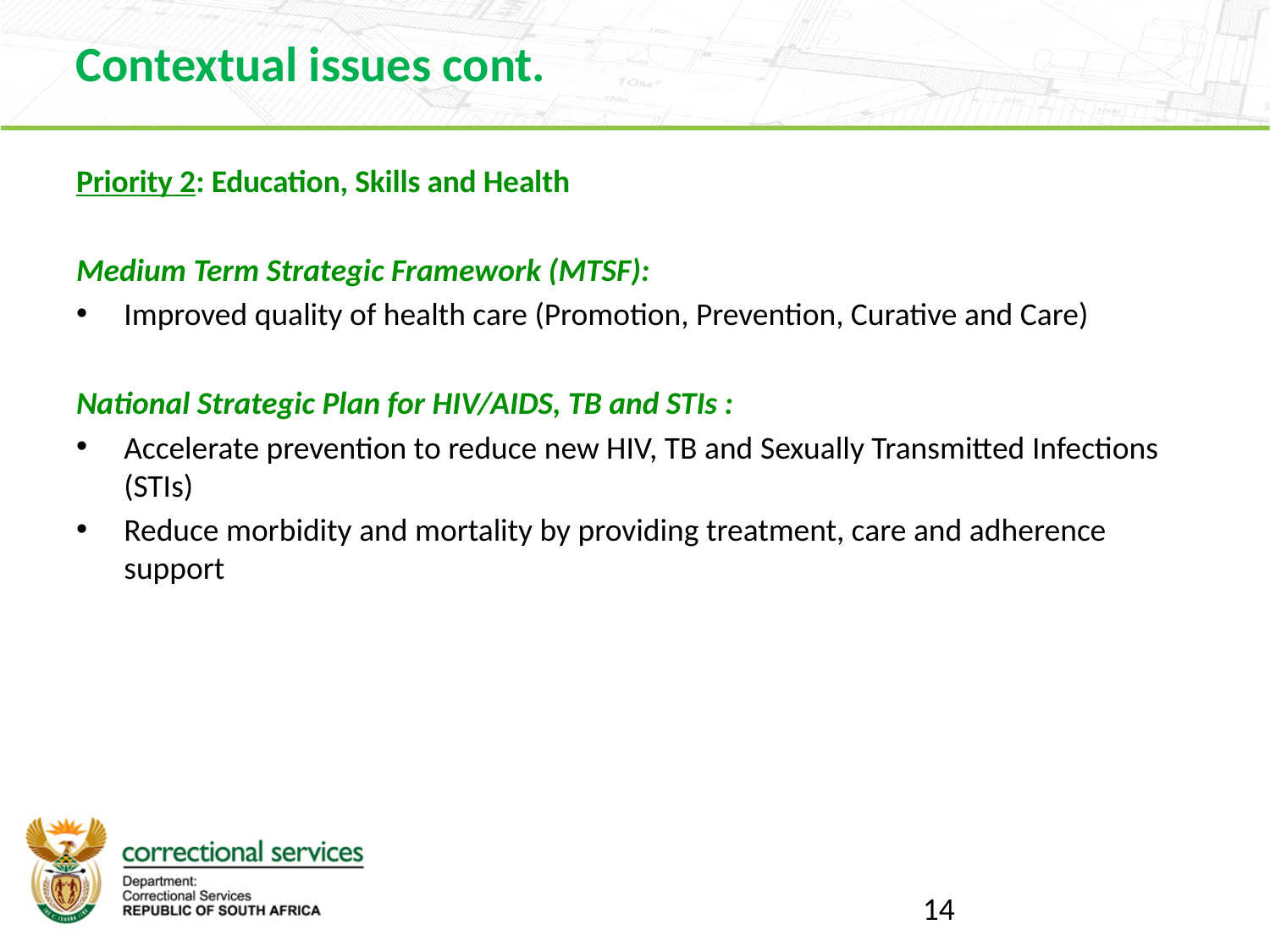

Contextual issues cont.
Priority 2: Education, Skills and Health

Medium Term Strategic Framework (MTSF):
Improved quality of health care (Promotion, Prevention, Curative and Care)

National Strategic Plan for HIV/AIDS, TB and STIs :
Accelerate prevention to reduce new HIV, TB and Sexually Transmitted Infections (STIs)
Reduce morbidity and mortality by providing treatment, care and adherence support

14